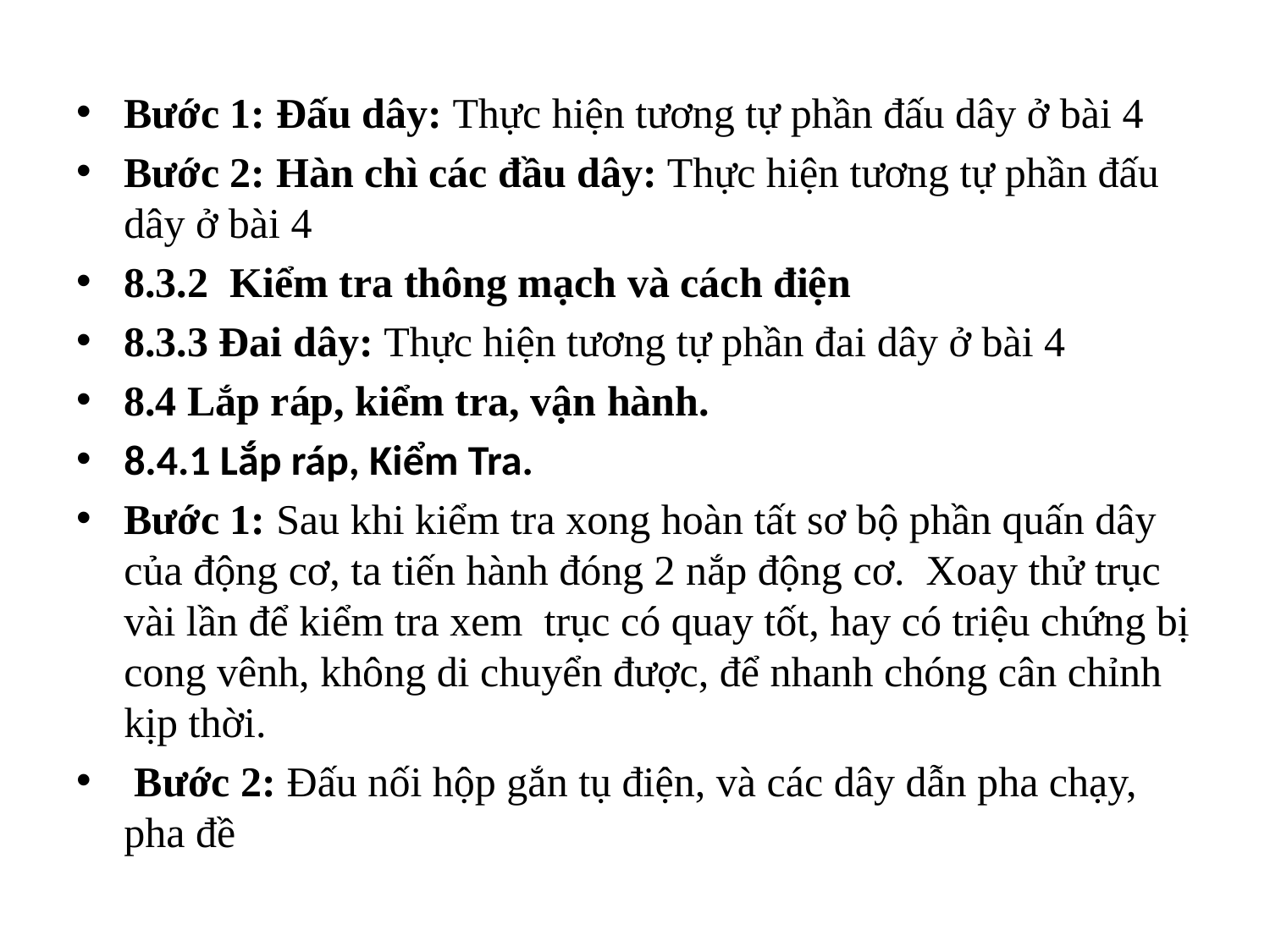

Bước 1: Đấu dây: Thực hiện tương tự phần đấu dây ở bài 4
Bước 2: Hàn chì các đầu dây: Thực hiện tương tự phần đấu dây ở bài 4
8.3.2  Kiểm tra thông mạch và cách điện
8.3.3 Đai dây: Thực hiện tương tự phần đai dây ở bài 4
8.4 Lắp ráp, kiểm tra, vận hành.
8.4.1 Lắp ráp, Kiểm Tra.
Bước 1: Sau khi kiểm tra xong hoàn tất sơ bộ phần quấn dây của động cơ, ta tiến hành đóng 2 nắp động cơ.  Xoay thử trục vài lần để kiểm tra xem  trục có quay tốt, hay có triệu chứng bị cong vênh, không di chuyển được, để nhanh chóng cân chỉnh kịp thời.
 Bước 2: Đấu nối hộp gắn tụ điện, và các dây dẫn pha chạy, pha đề